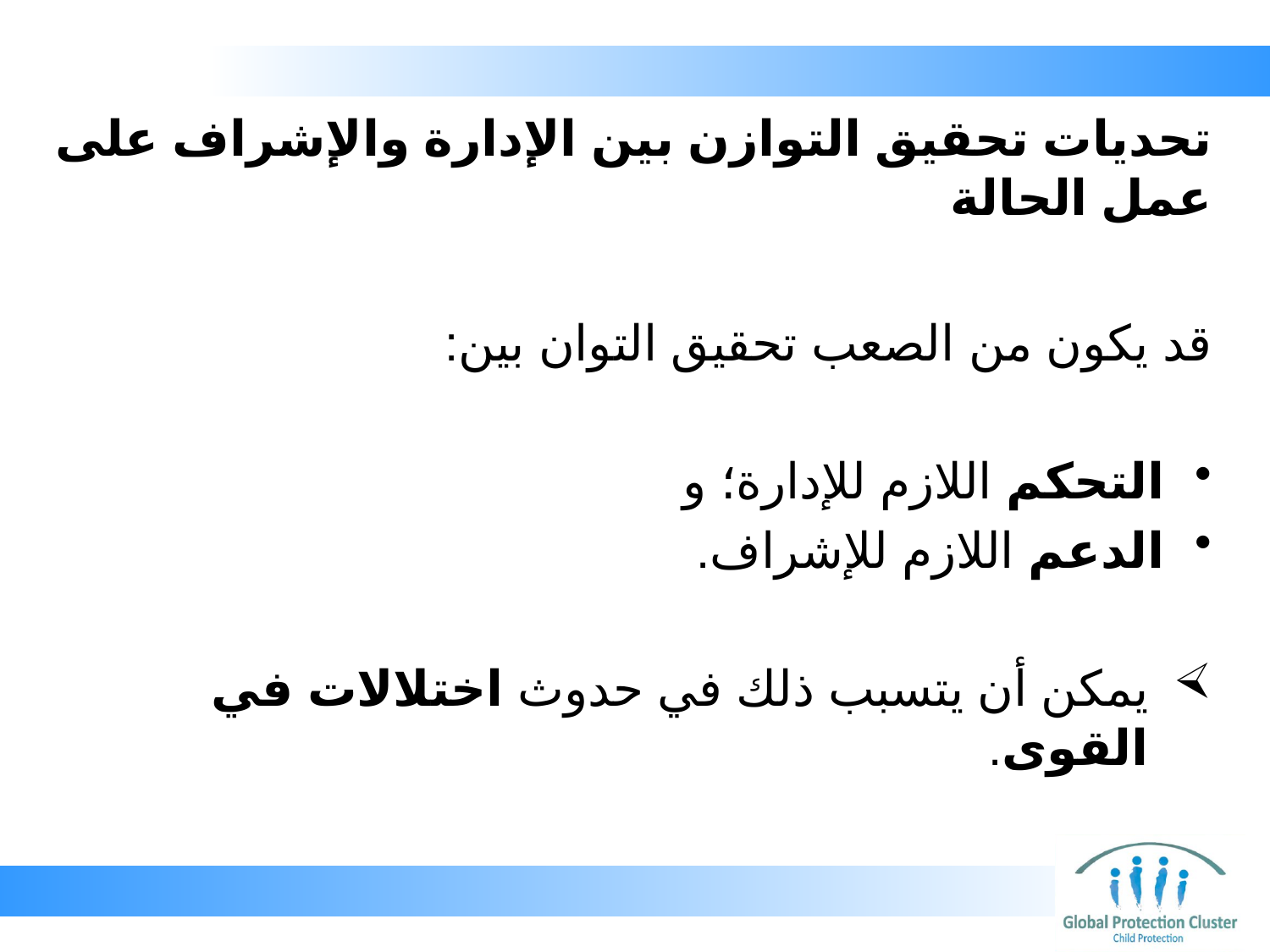

# تحديات تحقيق التوازن بين الإدارة والإشراف على عمل الحالة

قد يكون من الصعب تحقيق التوان بين:

التحكم اللازم للإدارة؛ و
الدعم اللازم للإشراف.

يمكن أن يتسبب ذلك في حدوث اختلالات في القوى.